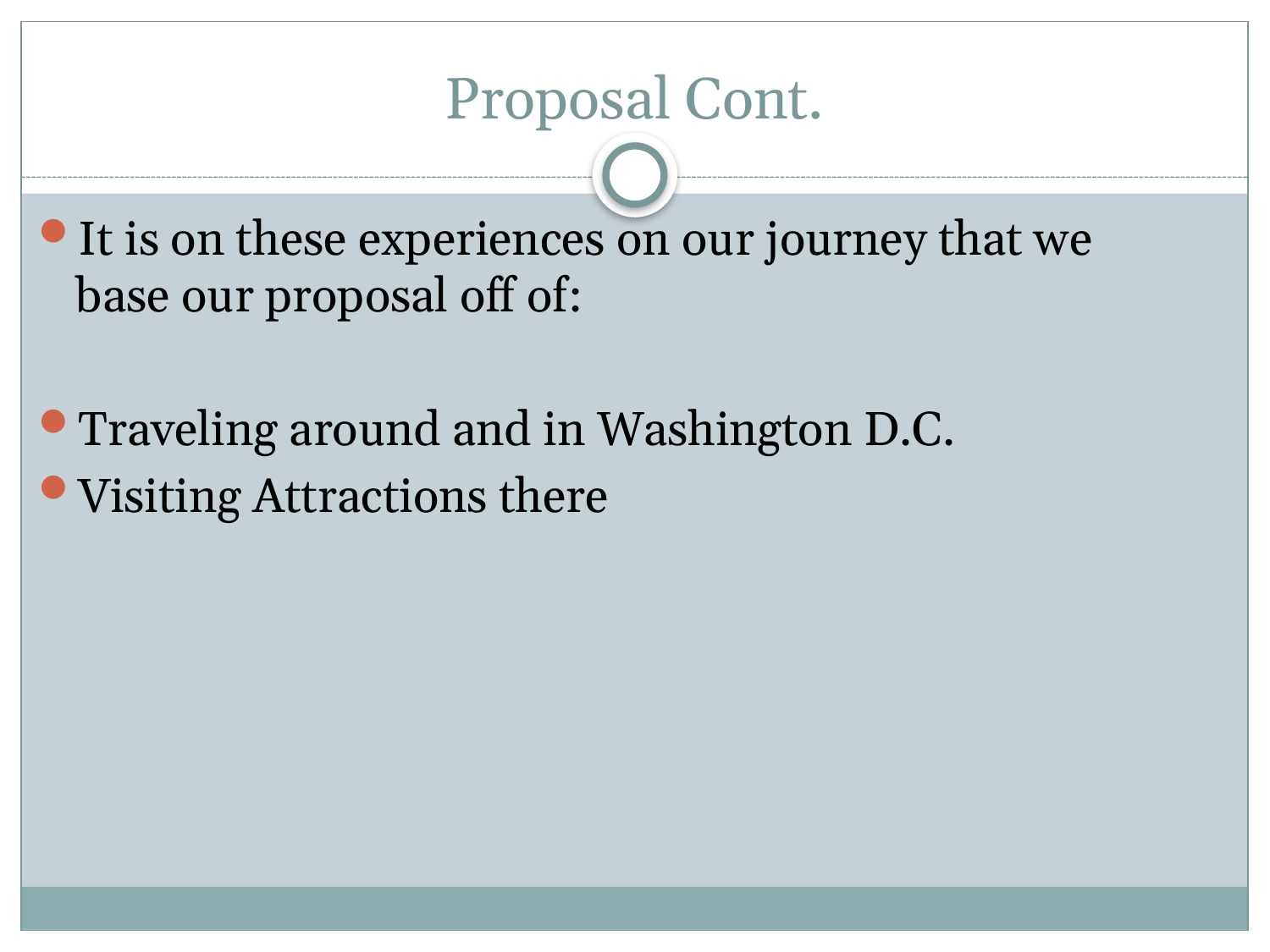

# Proposal Cont.
It is on these experiences on our journey that we base our proposal off of:

Traveling around and in Washington D.C.
Visiting Attractions there